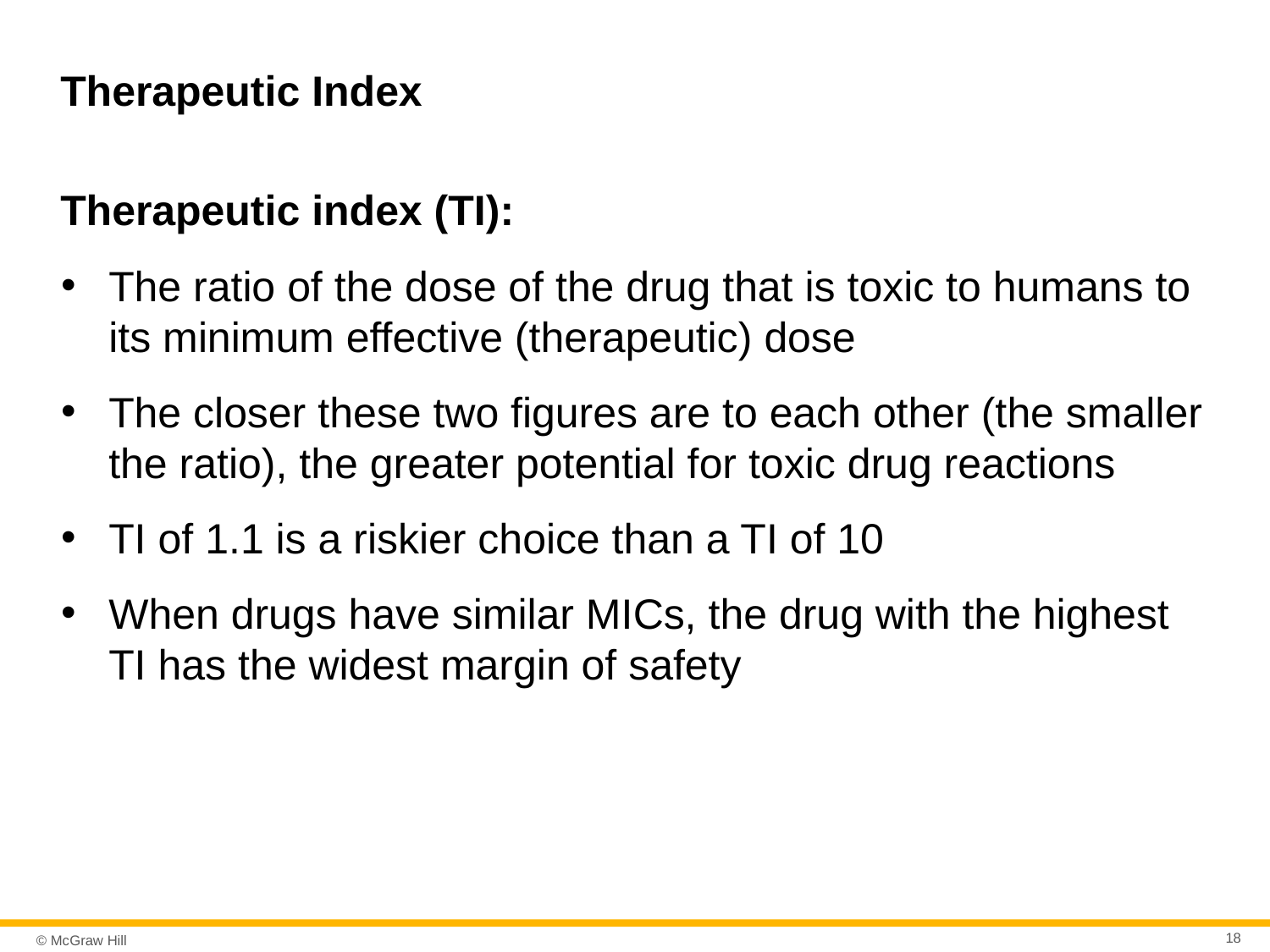

# Therapeutic Index
Therapeutic index (TI):
The ratio of the dose of the drug that is toxic to humans to its minimum effective (therapeutic) dose
The closer these two figures are to each other (the smaller the ratio), the greater potential for toxic drug reactions
TI of 1.1 is a riskier choice than a TI of 10
When drugs have similar MICs, the drug with the highest TI has the widest margin of safety